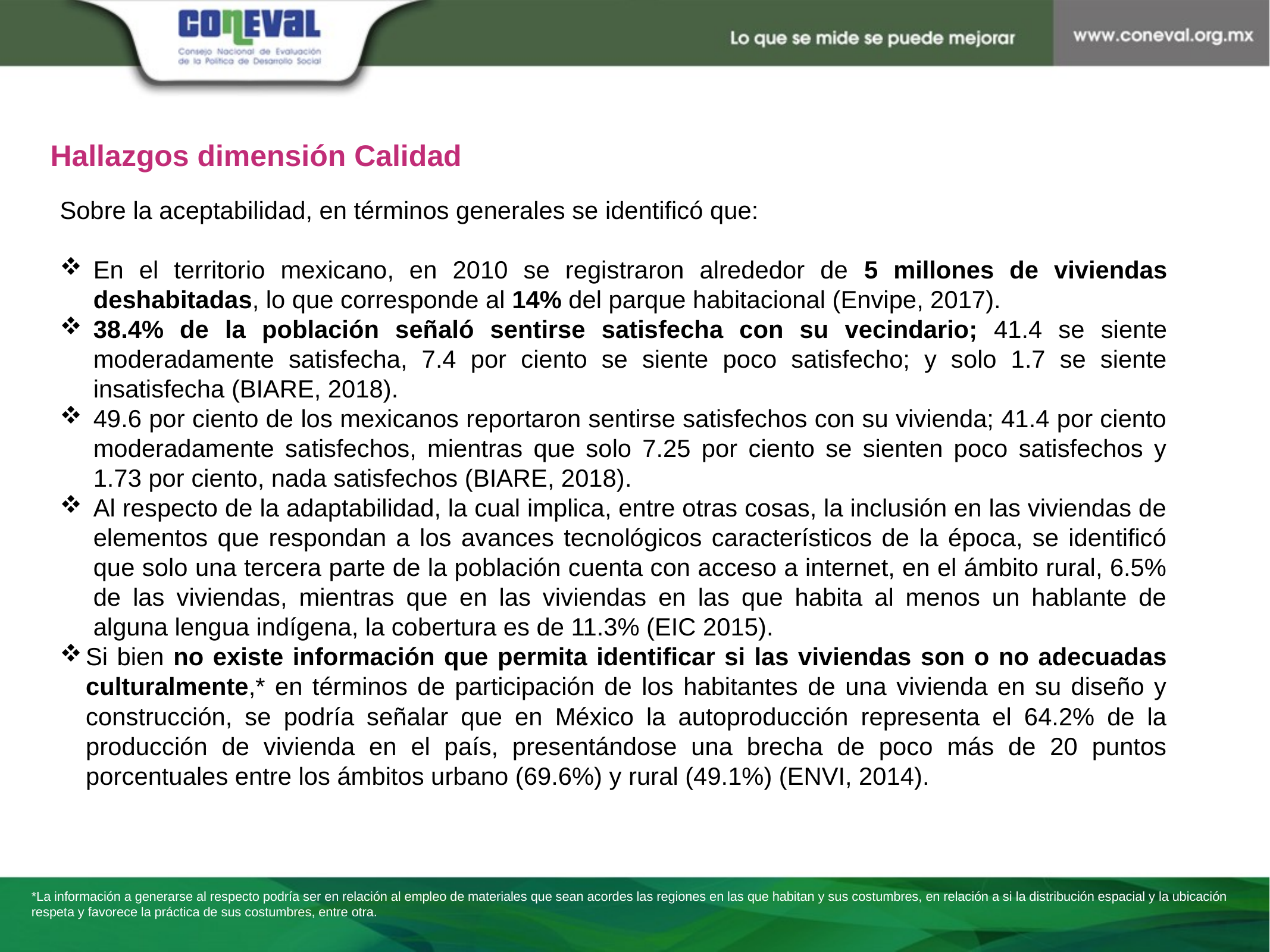

Hallazgos dimensión Calidad
Sobre la aceptabilidad, en términos generales se identificó que:

En el territorio mexicano, en 2010 se registraron alrededor de 5 millones de viviendas deshabitadas, lo que corresponde al 14% del parque habitacional (Envipe, 2017).
38.4% de la población señaló sentirse satisfecha con su vecindario; 41.4 se siente moderadamente satisfecha, 7.4 por ciento se siente poco satisfecho; y solo 1.7 se siente insatisfecha (BIARE, 2018).
49.6 por ciento de los mexicanos reportaron sentirse satisfechos con su vivienda; 41.4 por ciento moderadamente satisfechos, mientras que solo 7.25 por ciento se sienten poco satisfechos y 1.73 por ciento, nada satisfechos (BIARE, 2018).
Al respecto de la adaptabilidad, la cual implica, entre otras cosas, la inclusión en las viviendas de elementos que respondan a los avances tecnológicos característicos de la época, se identificó que solo una tercera parte de la población cuenta con acceso a internet, en el ámbito rural, 6.5% de las viviendas, mientras que en las viviendas en las que habita al menos un hablante de alguna lengua indígena, la cobertura es de 11.3% (EIC 2015).
Si bien no existe información que permita identificar si las viviendas son o no adecuadas culturalmente,* en términos de participación de los habitantes de una vivienda en su diseño y construcción, se podría señalar que en México la autoproducción representa el 64.2% de la producción de vivienda en el país, presentándose una brecha de poco más de 20 puntos porcentuales entre los ámbitos urbano (69.6%) y rural (49.1%) (ENVI, 2014).

*La información a generarse al respecto podría ser en relación al empleo de materiales que sean acordes las regiones en las que habitan y sus costumbres, en relación a si la distribución espacial y la ubicación respeta y favorece la práctica de sus costumbres, entre otra.